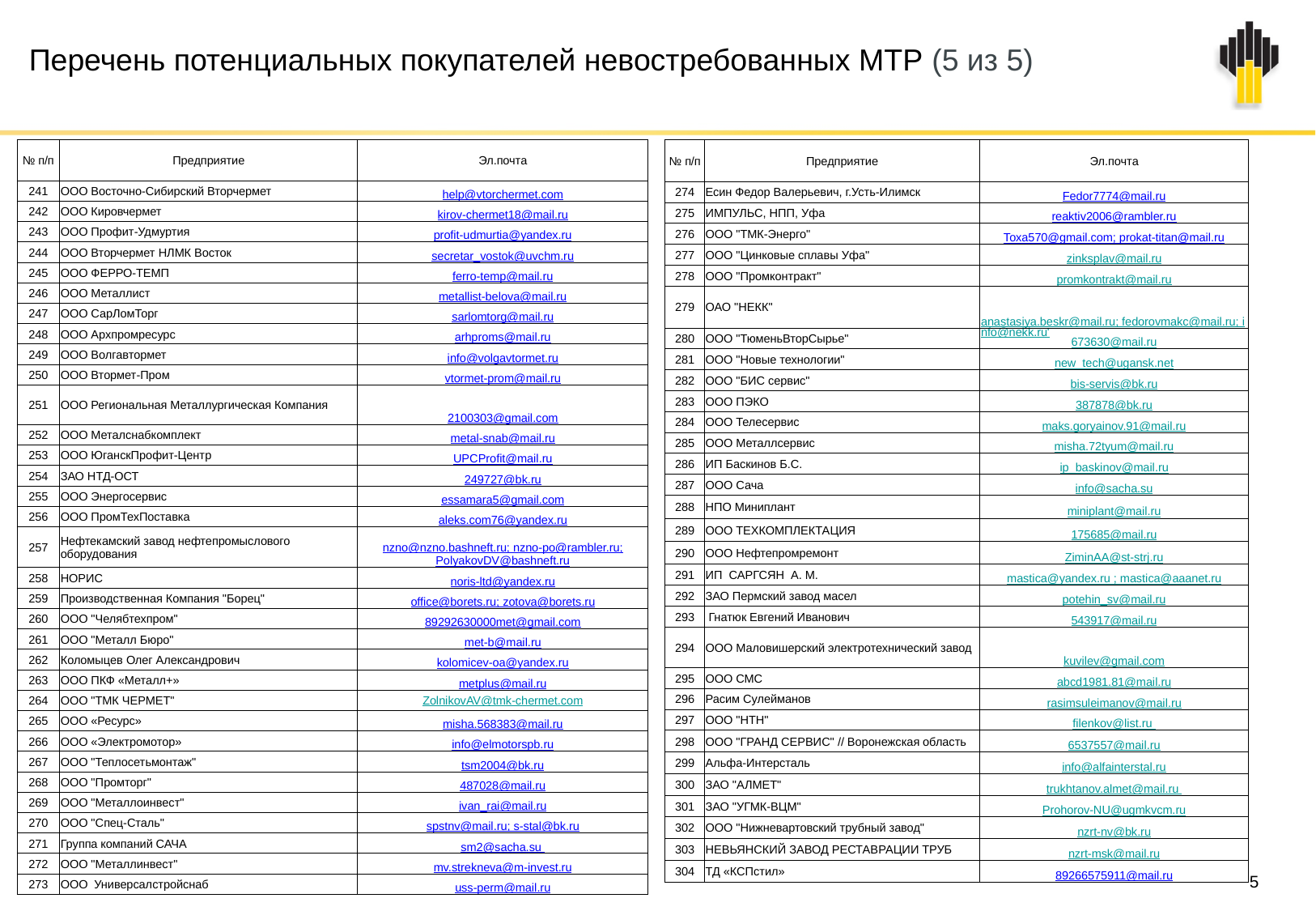

Перечень потенциальных покупателей невостребованных МТР (5 из 5)
| № п/п | Предприятие | Эл.почта |
| --- | --- | --- |
| 241 | ООО Восточно-Сибирский Вторчермет | help@vtorchermet.com |
| 242 | ООО Кировчермет | kirov-chermet18@mail.ru |
| 243 | ООО Профит-Удмуртия | profit-udmurtia@yandex.ru |
| 244 | ООО Вторчермет НЛМК Восток | secretar\_vostok@uvchm.ru |
| 245 | ООО ФЕРРО-ТЕМП | ferro-temp@mail.ru |
| 246 | ООО Металлист | metallist-belova@mail.ru |
| 247 | ООО СарЛомТорг | sarlomtorg@mail.ru |
| 248 | ООО Архпромресурс | arhproms@mail.ru |
| 249 | ООО Волгавтормет | info@volgavtormet.ru |
| 250 | ООО Втормет-Пром | vtormet-prom@mail.ru |
| 251 | ООО Региональная Металлургическая Компания | 2100303@gmail.com |
| 252 | ООО Металснабкомплект | metal-snab@mail.ru |
| 253 | ООО ЮганскПрофит-Центр | UPCProfit@mail.ru |
| 254 | ЗАО НТД-ОСТ | 249727@bk.ru |
| 255 | ООО Энергосервис | essamara5@gmail.com |
| 256 | ООО ПромТехПоставка | aleks.com76@yandex.ru |
| 257 | Нефтекамский завод нефтепромыслового оборудования | nzno@nzno.bashneft.ru; nzno-po@rambler.ru; PolyakovDV@bashneft.ru |
| 258 | НОРИС | noris-ltd@yandex.ru |
| 259 | Производственная Компания "Борец" | office@borets.ru; zotova@borets.ru |
| 260 | ООО "Челябтехпром" | 89292630000met@gmail.com |
| 261 | ООО "Металл Бюро" | met-b@mail.ru |
| 262 | Коломыцев Олег Александрович | kolomicev-oa@yandex.ru |
| 263 | ООО ПКФ «Металл+» | metplus@mail.ru |
| 264 | ООО "ТМК ЧЕРМЕТ" | ZolnikovAV@tmk-chermet.com |
| 265 | ООО «Ресурс» | misha.568383@mail.ru |
| 266 | ООО «Электромотор» | info@elmotorspb.ru |
| 267 | ООО "Теплосетьмонтаж" | tsm2004@bk.ru |
| 268 | ООО "Промторг" | 487028@mail.ru |
| 269 | ООО "Металлоинвест" | ivan\_rai@mail.ru |
| 270 | ООО "Спец-Сталь" | spstnv@mail.ru; s-stal@bk.ru |
| 271 | Группа компаний САЧА | sm2@sacha.su |
| 272 | ООО "Металлинвест" | mv.strekneva@m-invest.ru |
| 273 | ООО Универсалстройснаб | uss-perm@mail.ru |
| № п/п | Предприятие | Эл.почта |
| --- | --- | --- |
| 274 | Есин Федор Валерьевич, г.Усть-Илимск | Fedor7774@mail.ru |
| 275 | ИМПУЛЬС, НПП, Уфа | reaktiv2006@rambler.ru |
| 276 | ООО "ТМК-Энерго" | Toxa570@gmail.com; prokat-titan@mail.ru |
| 277 | ООО "Цинковые сплавы Уфа" | zinksplav@mail.ru |
| 278 | ООО "Промконтракт" | promkontrakt@mail.ru |
| 279 | ОАО "НЕКК" | anastasiya.beskr@mail.ru; fedorovmakc@mail.ru; info@nekk.ru' |
| 280 | ООО "ТюменьВторСырье" | 673630@mail.ru |
| 281 | ООО "Новые технологии" | new\_tech@ugansk.net |
| 282 | ООО "БИС сервис" | bis-servis@bk.ru |
| 283 | ООО ПЭКО | 387878@bk.ru |
| 284 | ООО Телесервис | maks.goryainov.91@mail.ru |
| 285 | ООО Металлсервис | misha.72tyum@mail.ru |
| 286 | ИП Баскинов Б.С. | ip\_baskinov@mail.ru |
| 287 | ООО Сача | info@sacha.su |
| 288 | НПО Миниплант | miniplant@mail.ru |
| 289 | ООО ТЕХКОМПЛЕКТАЦИЯ | 175685@mail.ru |
| 290 | ООО Нефтепромремонт | ZiminAA@st-strj.ru |
| 291 | ИП САРГСЯН А. М. | mastica@yandex.ru ; mastica@aaanet.ru |
| 292 | ЗАО Пермский завод масел | potehin\_sv@mail.ru |
| 293 | Гнатюк Евгений Иванович | 543917@mail.ru |
| 294 | ООО Маловишерский электротехнический завод | kuvilev@gmail.com |
| 295 | ООО СМС | abcd1981.81@mail.ru |
| 296 | Расим Сулейманов | rasimsuleimanov@mail.ru |
| 297 | ООО "НТН" | filenkov@list.ru |
| 298 | ООО "ГРАНД СЕРВИС" // Воронежская область | 6537557@mail.ru |
| 299 | Альфа-Интерсталь | info@alfainterstal.ru |
| 300 | ЗАО "АЛМЕТ" | trukhtanov.almet@mail.ru |
| 301 | ЗАО "УГМК-ВЦМ" | Prohorov-NU@ugmkvcm.ru |
| 302 | ООО "Нижневартовский трубный завод" | nzrt-nv@bk.ru |
| 303 | НЕВЬЯНСКИЙ ЗАВОД РЕСТАВРАЦИИ ТРУБ | nzrt-msk@mail.ru |
| 304 | ТД «КСПстил» | 89266575911@mail.ru |
5
10.02.2021